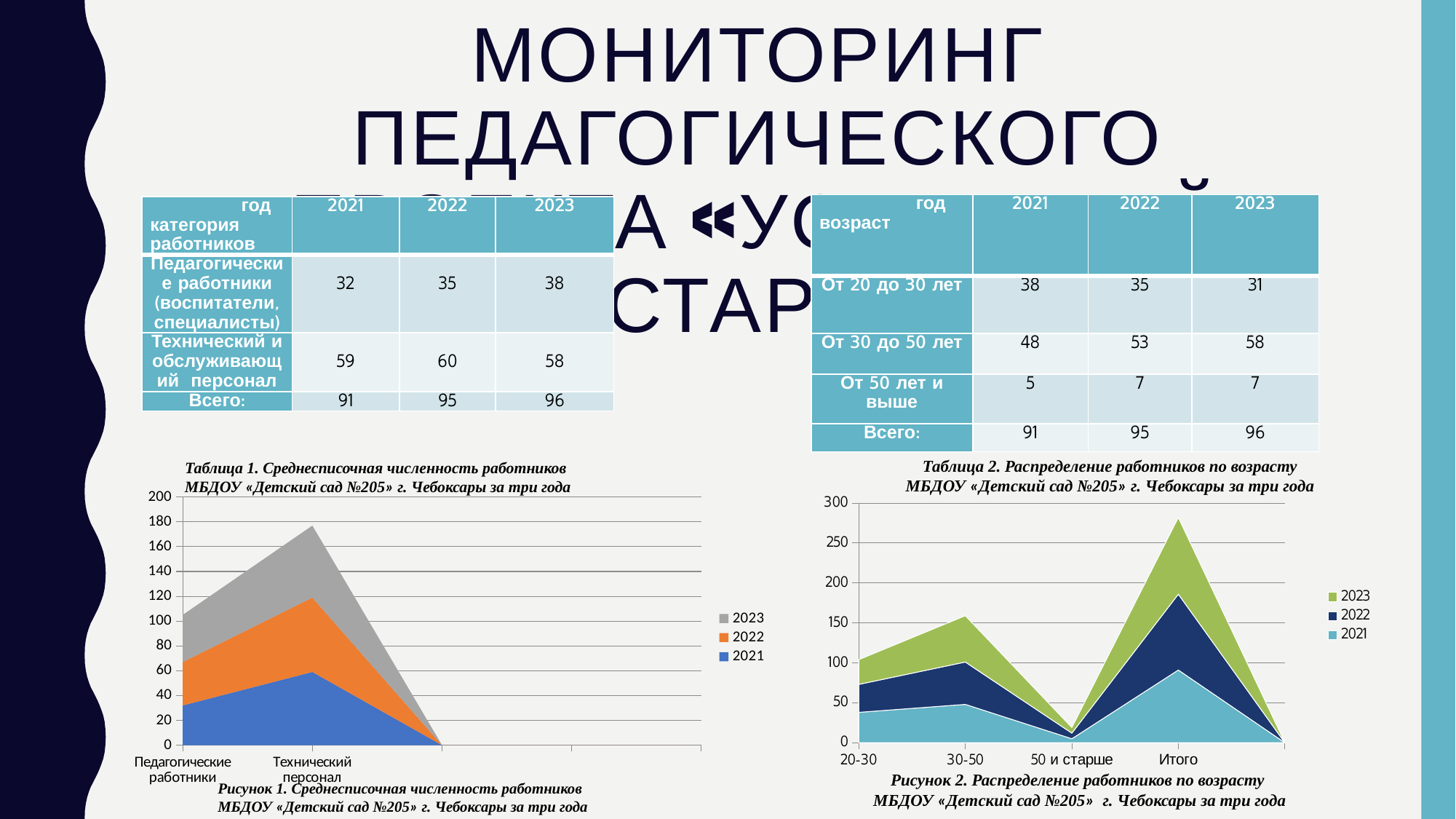

# Мониторинг педагогического проекта «успешный старт»
| год возраст | 2021 | 2022 | 2023 |
| --- | --- | --- | --- |
| От 20 до 30 лет | 38 | 35 | 31 |
| От 30 до 50 лет | 48 | 53 | 58 |
| От 50 лет и выше | 5 | 7 | 7 |
| Всего: | 91 | 95 | 96 |
| год категория работников | 2021 | 2022 | 2023 |
| --- | --- | --- | --- |
| Педагогические работники (воспитатели, специалисты) | 32 | 35 | 38 |
| Технический и обслуживающий персонал | 59 | 60 | 58 |
| Всего: | 91 | 95 | 96 |
Таблица 2. Распределение работников по возрасту
МБДОУ «Детский сад №205» г. Чебоксары за три года

Таблица 1. Среднесписочная численность работников
МБДОУ «Детский сад №205» г. Чебоксары за три года

### Chart

| Category | 2021 | 2022 | 2023 |
|---|---|---|---|
| 20-30 | 38.0 | 35.0 | 31.0 |
| 30-50 | 48.0 | 53.0 | 58.0 |
| 50 и старше | 5.0 | 7.0 | 7.0 |
| Итого | 91.0 | 95.0 | 96.0 |

### Chart

| Category | 2021 | 2022 | 2023 |
|---|---|---|---|
| Педагогические работники | 32.0 | 35.0 | 38.0 |
| Технический персонал | 59.0 | 60.0 | 58.0 |
Рисунок 2. Распределение работников по возрасту
 МБДОУ «Детский сад №205»  г. Чебоксары за три года
Рисунок 1. Среднесписочная численность работников
МБДОУ «Детский сад №205» г. Чебоксары за три года